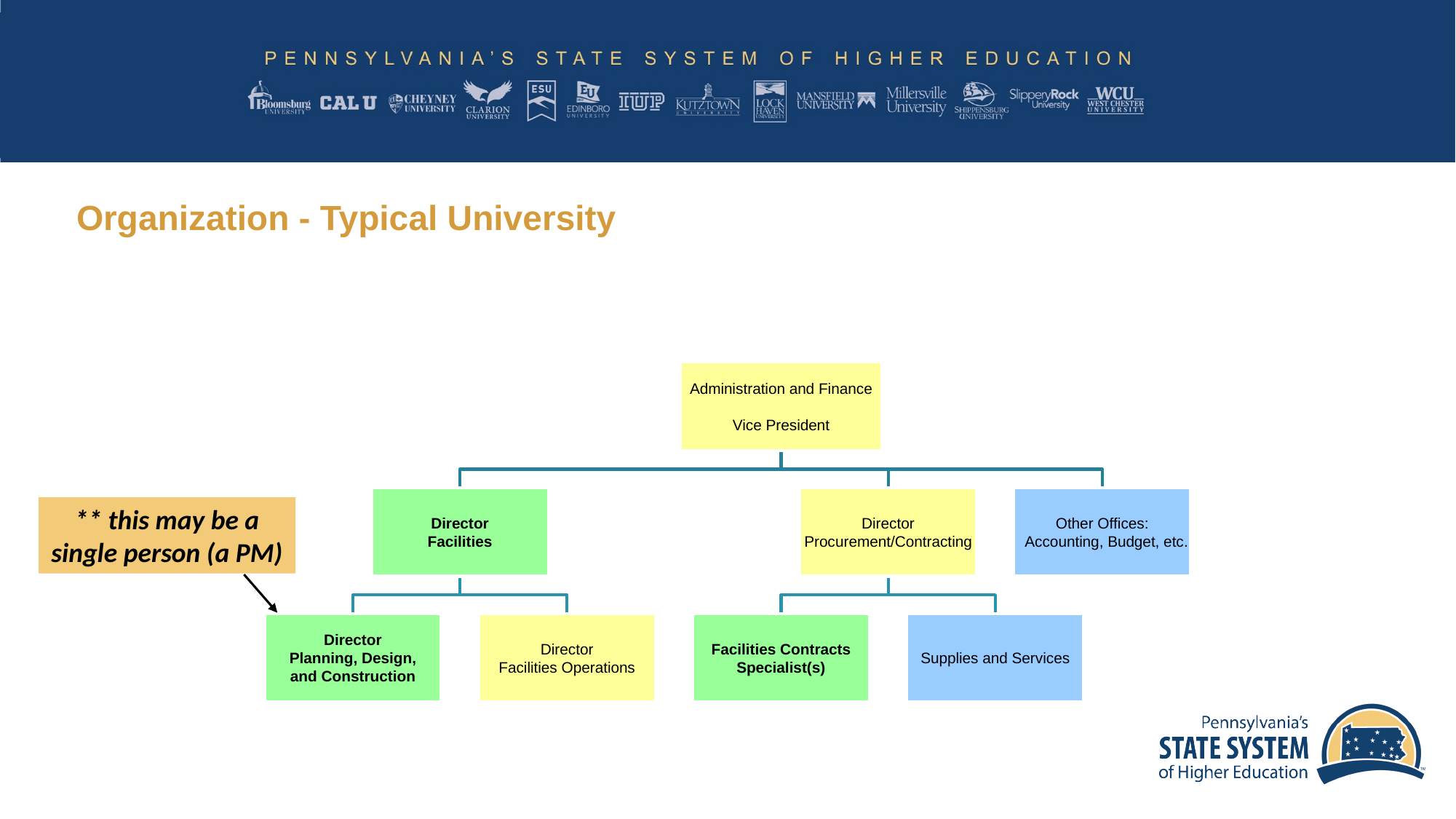

# Organization - Typical University

Administration and Finance

Vice President
Director
Facilities
Director
Planning, Design,
and Construction
Director
Facilities Operations
Director
Procurement/Contracting
Facilities Contracts
Specialist(s)
Supplies and Services
Other Offices:
  Accounting, Budget, etc.
** this may be a single person (a PM)